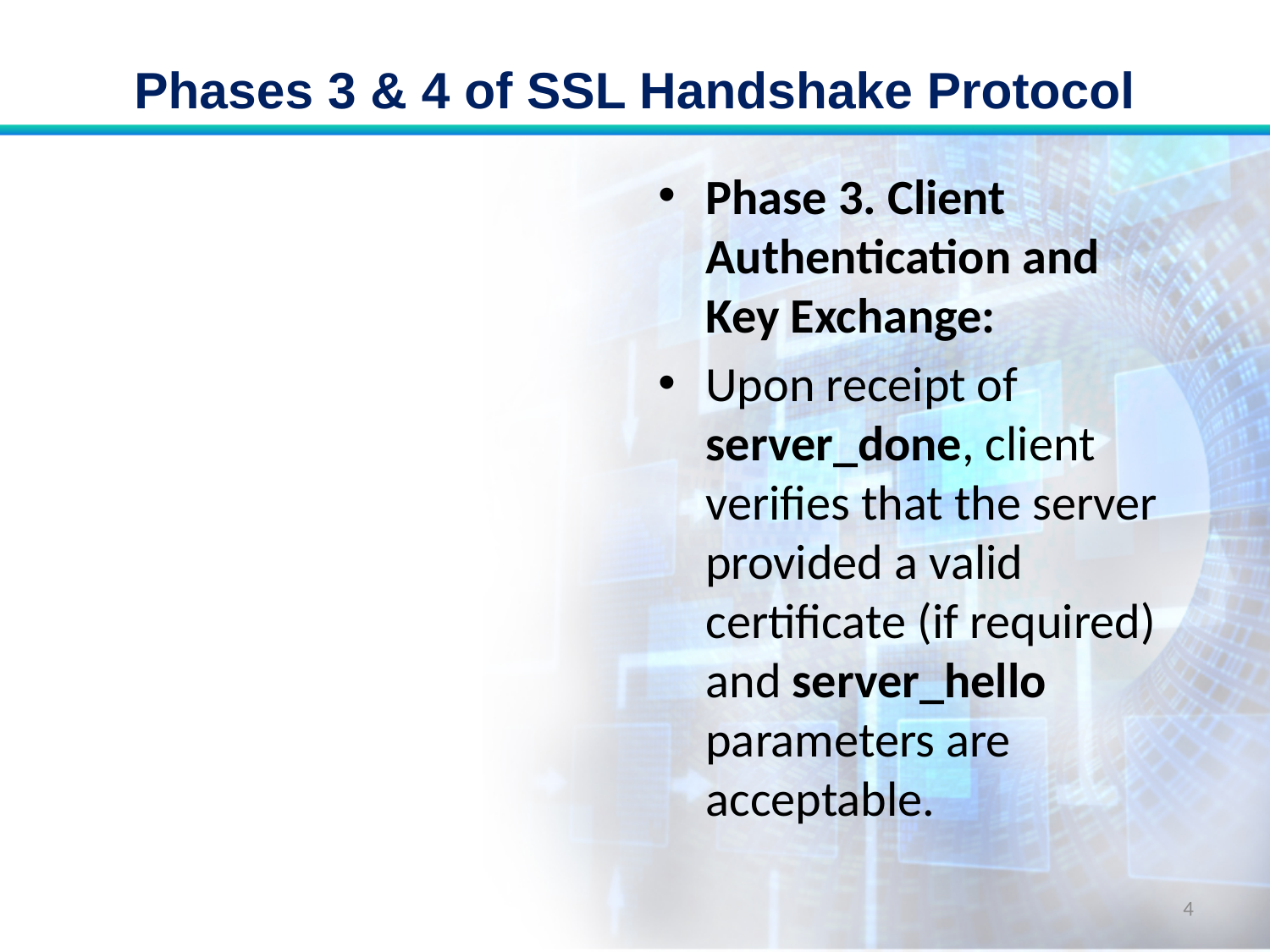

# Phases 3 & 4 of SSL Handshake Protocol
Phase 3. Client Authentication and Key Exchange:
Upon receipt of server_done, client verifies that the server provided a valid certificate (if required) and server_hello parameters are acceptable.
4